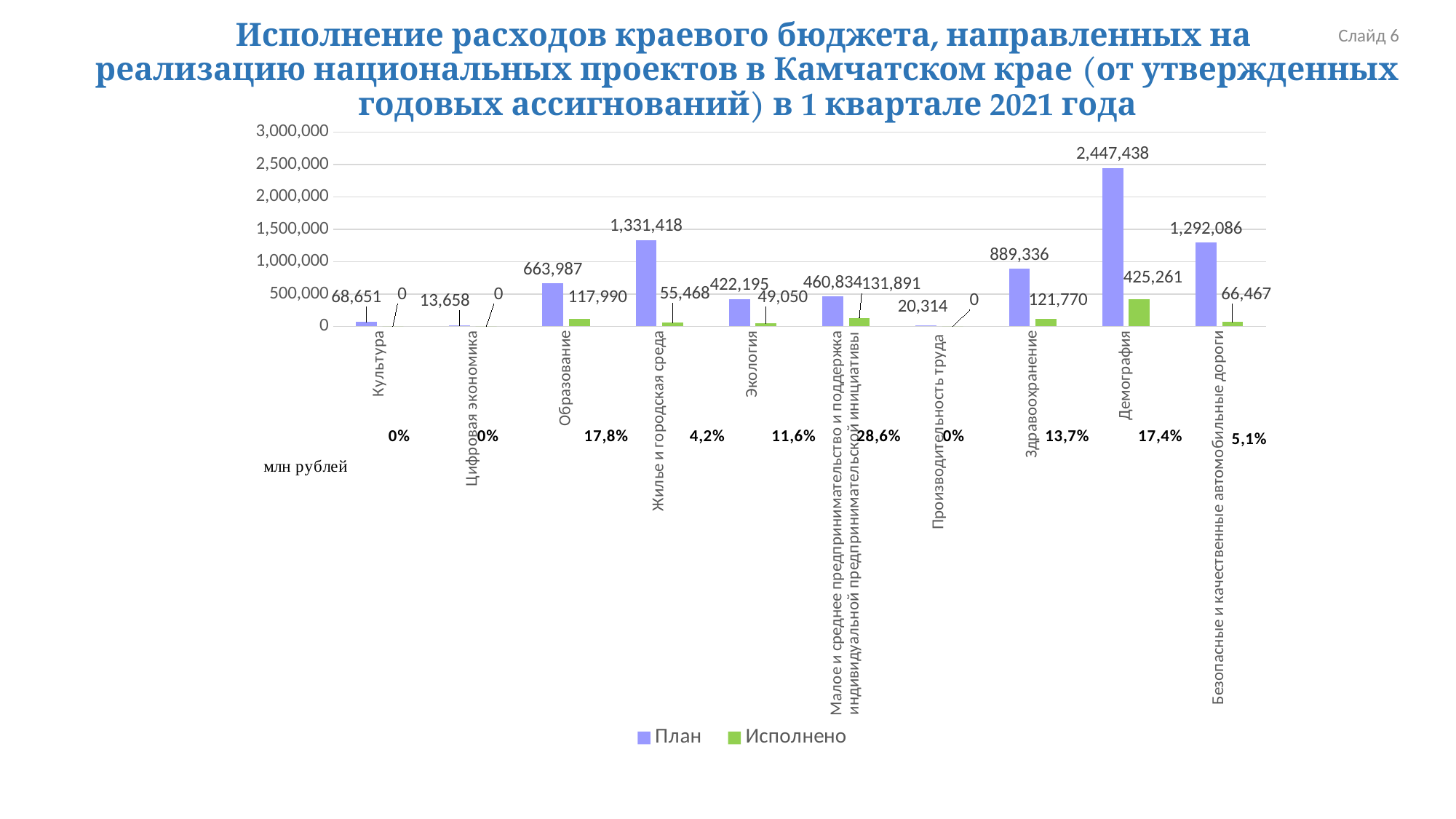

# Исполнение расходов краевого бюджета, направленных на реализацию национальных проектов в Камчатском крае (от утвержденных годовых ассигнований) в 1 квартале 2021 года
Слайд 6

### Chart

| Category | План | Исполнено |
|---|---|---|
| Культура | 68651.19128 | 0.0 |
| Цифровая экономика | 13658.383 | 0.0 |
| Образование | 663987.06226 | 117990.44959 |
| Жилье и городская среда | 1331418.18616 | 55468.333230000004 |
| Экология | 422194.5 | 49050.2873 |
| Малое и среднее предпринимательство и поддержка индивидуальной предпринимательской инициативы | 460834.09393 | 131890.57862 |
| Производительность труда  | 20314.409 | 0.0 |
| Здравоохранение | 889336.162 | 121770.39114 |
| Демография | 2447437.87847 | 425261.21293 |
| Безопасные и качественные автомобильные дороги | 1292085.922 | 66467.20643 |